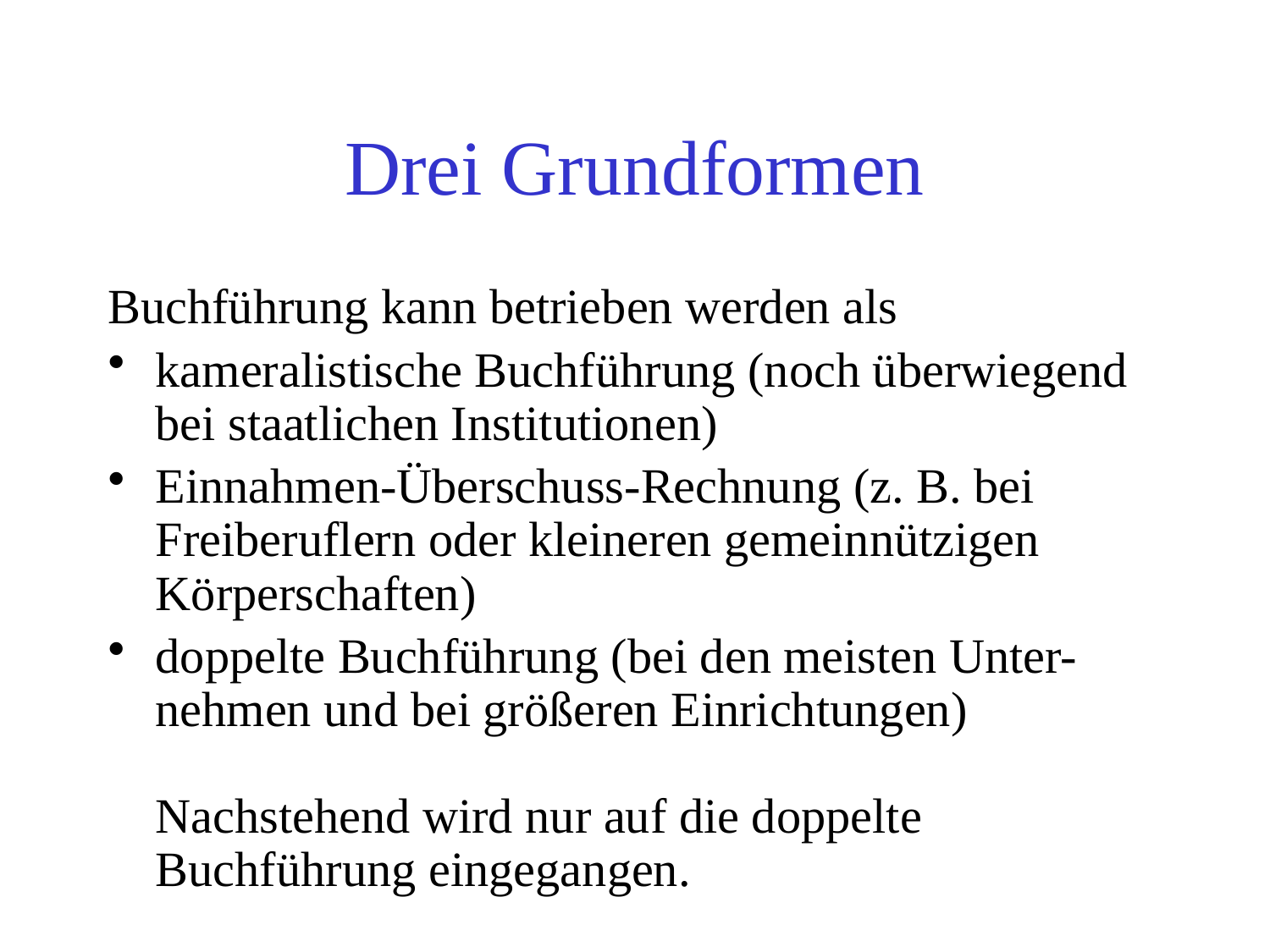

# Drei Grundformen
Buchführung kann betrieben werden als
kameralistische Buchführung (noch überwiegend bei staatlichen Institutionen)
Einnahmen-Überschuss-Rechnung (z. B. bei Freiberuflern oder kleineren gemeinnützigen Körperschaften)
doppelte Buchführung (bei den meisten Unter-nehmen und bei größeren Einrichtungen)
Nachstehend wird nur auf die doppelte Buchführung eingegangen.